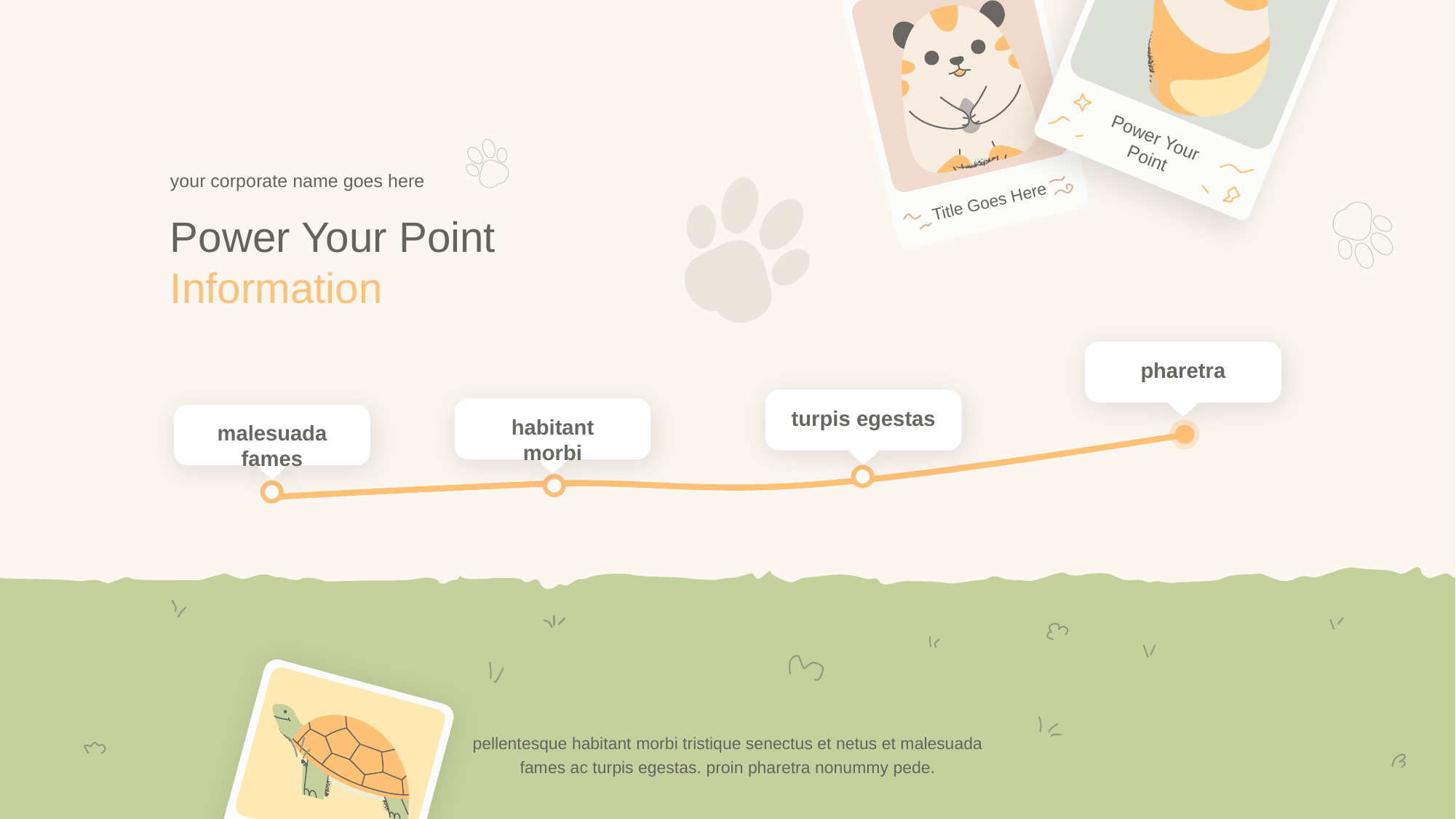

Power Your Point

Title Goes Here

your corporate name goes here

Power Your Point
Information

pharetra

turpis egestas

habitant morbi
malesuada fames

Title Goes Here

pellentesque habitant morbi tristique senectus et netus et malesuada fames ac turpis egestas. proin pharetra nonummy pede.